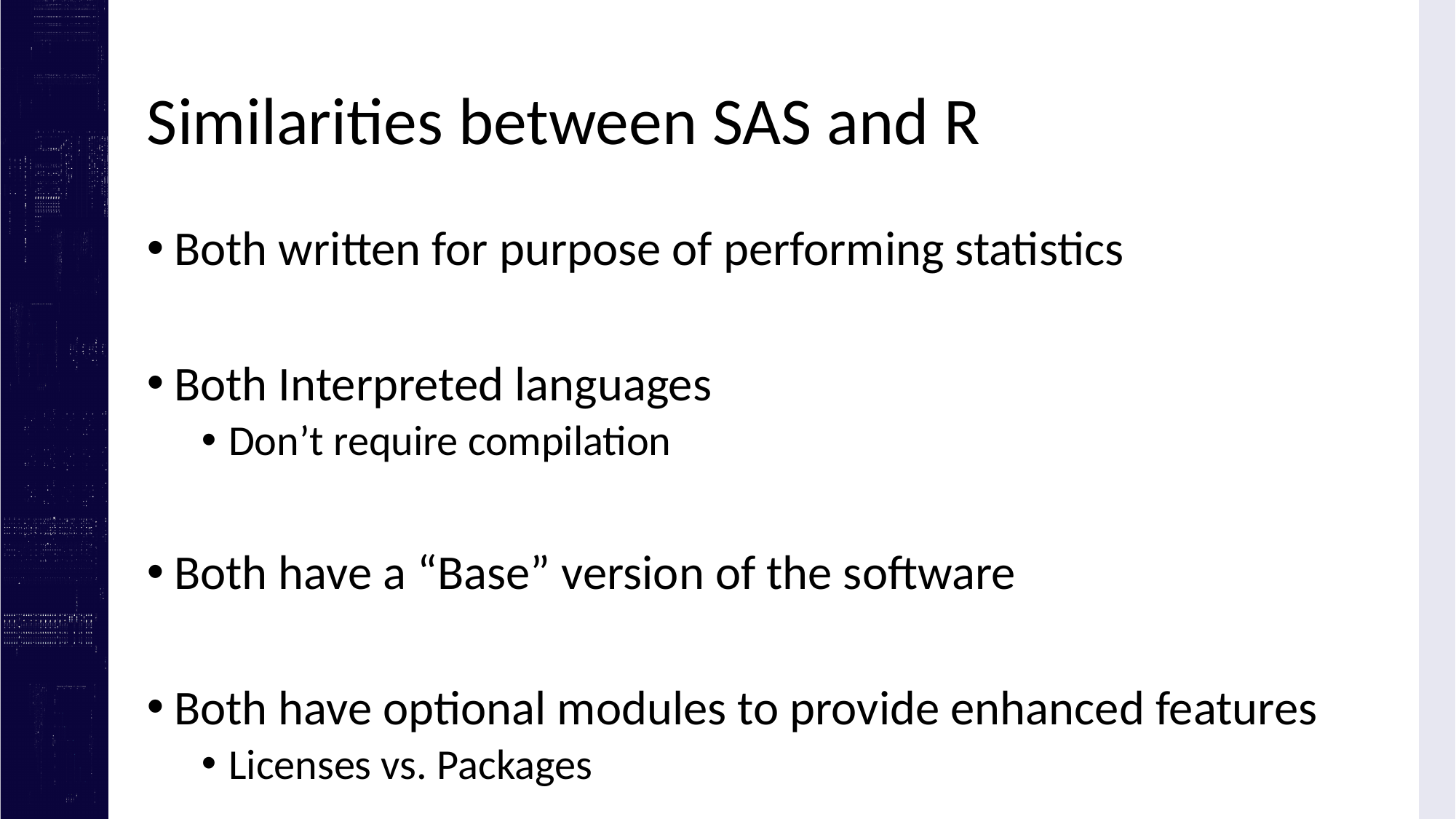

# Similarities between SAS and R
Both written for purpose of performing statistics

Both Interpreted languages
Don’t require compilation

Both have a “Base” version of the software

Both have optional modules to provide enhanced features
Licenses vs. Packages